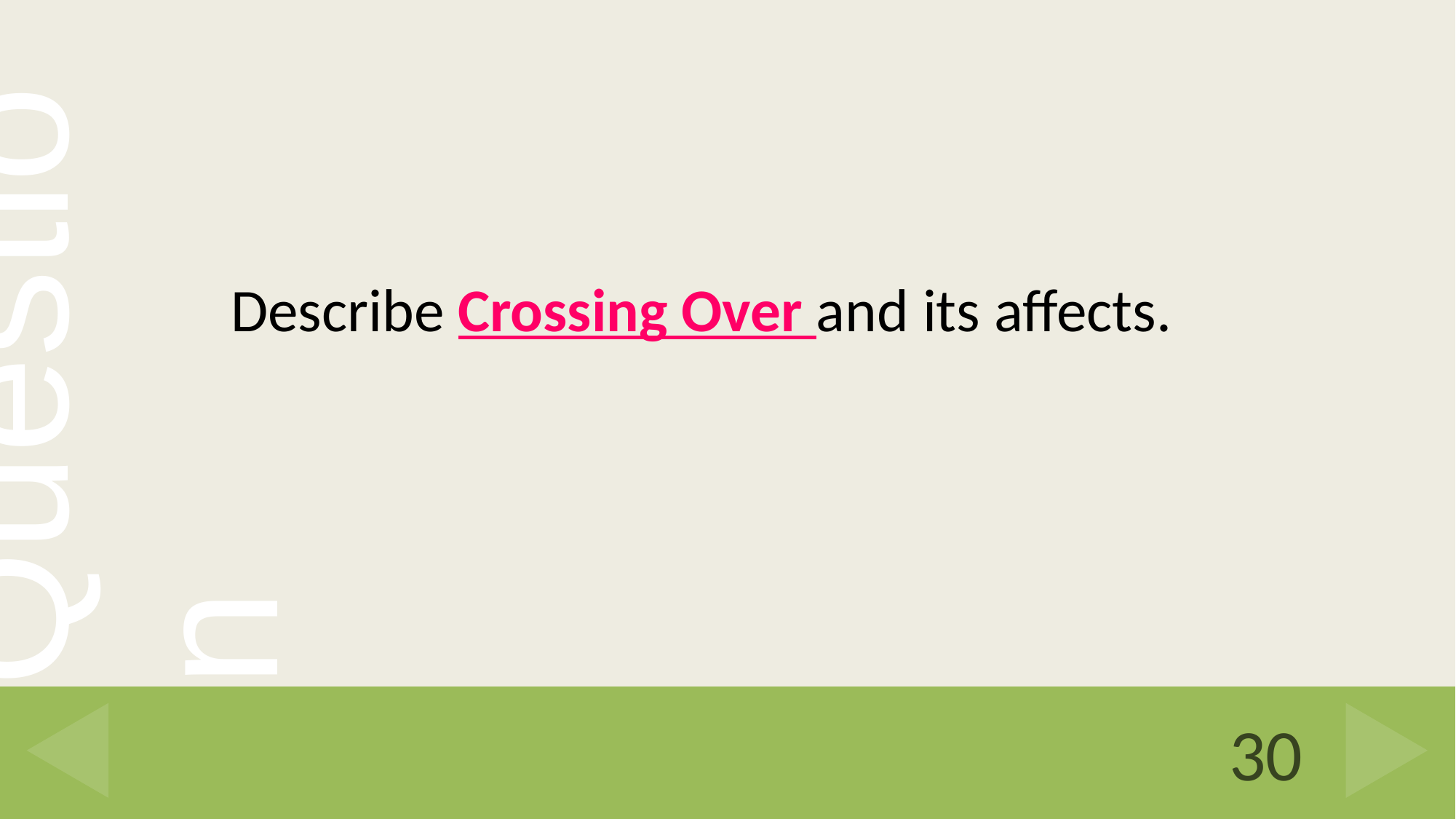

Describe Crossing Over and its affects.

30